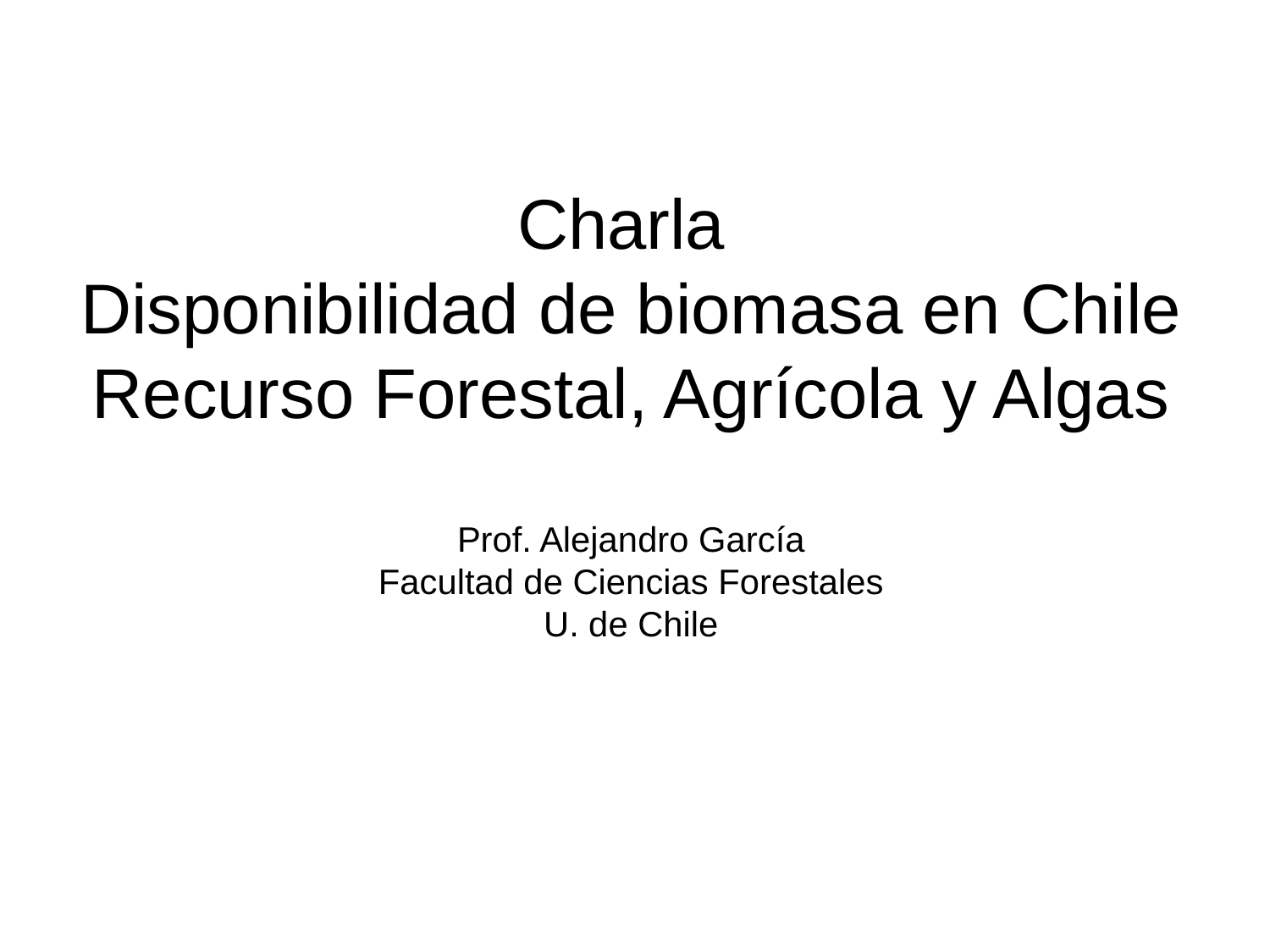

# Charla Disponibilidad de biomasa en Chile Recurso Forestal, Agrícola y Algas Prof. Alejandro García Facultad de Ciencias Forestales U. de Chile